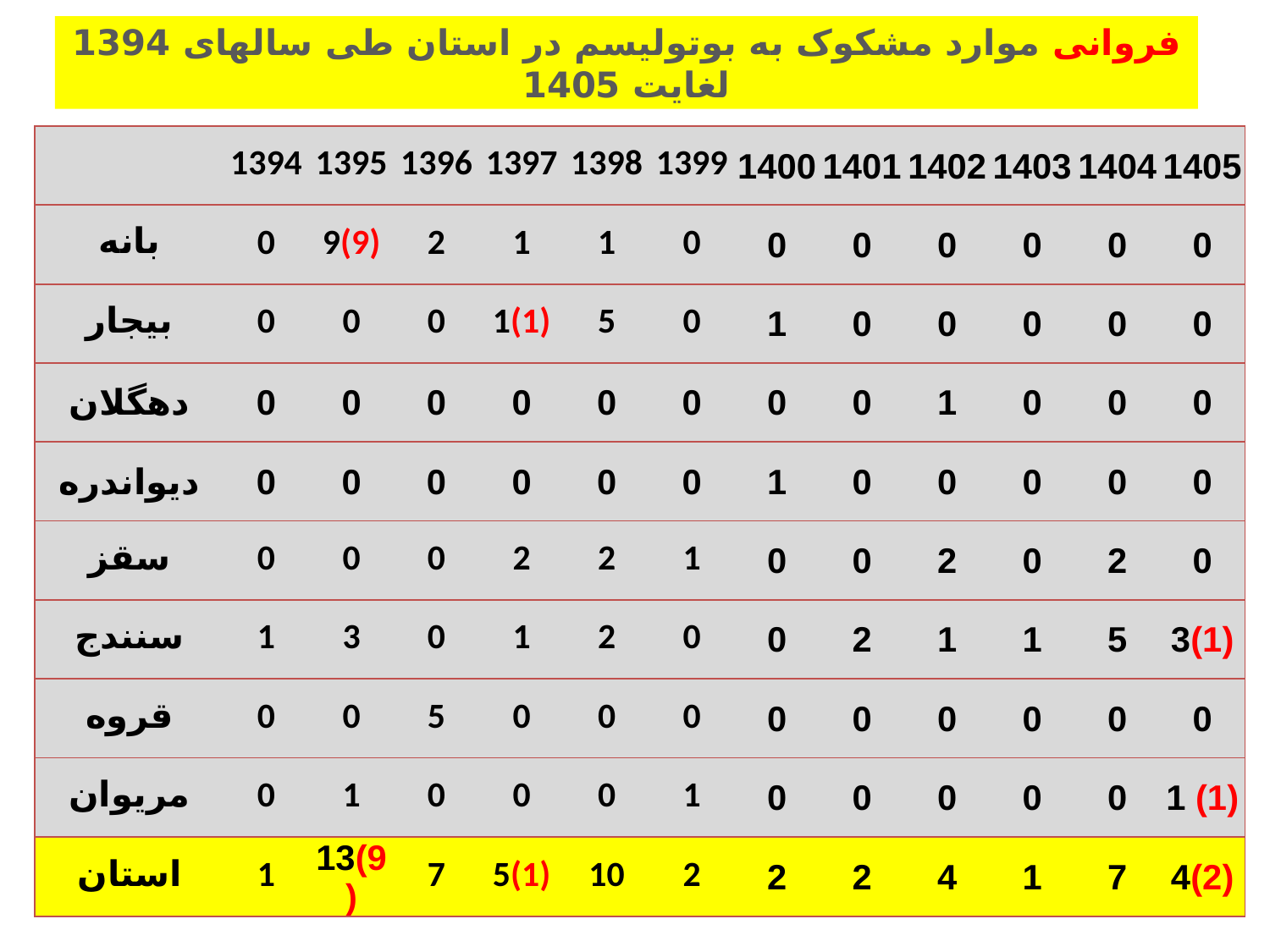

فروانی موارد مشکوک به بوتولیسم در استان طی سالهای 1394 لغایت 1405
|  | 1394 | 1395 | 1396 | 1397 | 1398 | 1399 | 1400 | 1401 | 1402 | 1403 | 1404 | 1405 |
| --- | --- | --- | --- | --- | --- | --- | --- | --- | --- | --- | --- | --- |
| بانه | 0 | 9(9) | 2 | 1 | 1 | 0 | 0 | 0 | 0 | 0 | 0 | 0 |
| بیجار | 0 | 0 | 0 | 1(1) | 5 | 0 | 1 | 0 | 0 | 0 | 0 | 0 |
| دهگلان | 0 | 0 | 0 | 0 | 0 | 0 | 0 | 0 | 1 | 0 | 0 | 0 |
| دیواندره | 0 | 0 | 0 | 0 | 0 | 0 | 1 | 0 | 0 | 0 | 0 | 0 |
| سقز | 0 | 0 | 0 | 2 | 2 | 1 | 0 | 0 | 2 | 0 | 2 | 0 |
| سنندج | 1 | 3 | 0 | 1 | 2 | 0 | 0 | 2 | 1 | 1 | 5 | 3(1) |
| قروه | 0 | 0 | 5 | 0 | 0 | 0 | 0 | 0 | 0 | 0 | 0 | 0 |
| مریوان | 0 | 1 | 0 | 0 | 0 | 1 | 0 | 0 | 0 | 0 | 0 | 1 (1) |
| استان | 1 | 13(9) | 7 | 5(1) | 10 | 2 | 2 | 2 | 4 | 1 | 7 | 4(2) |